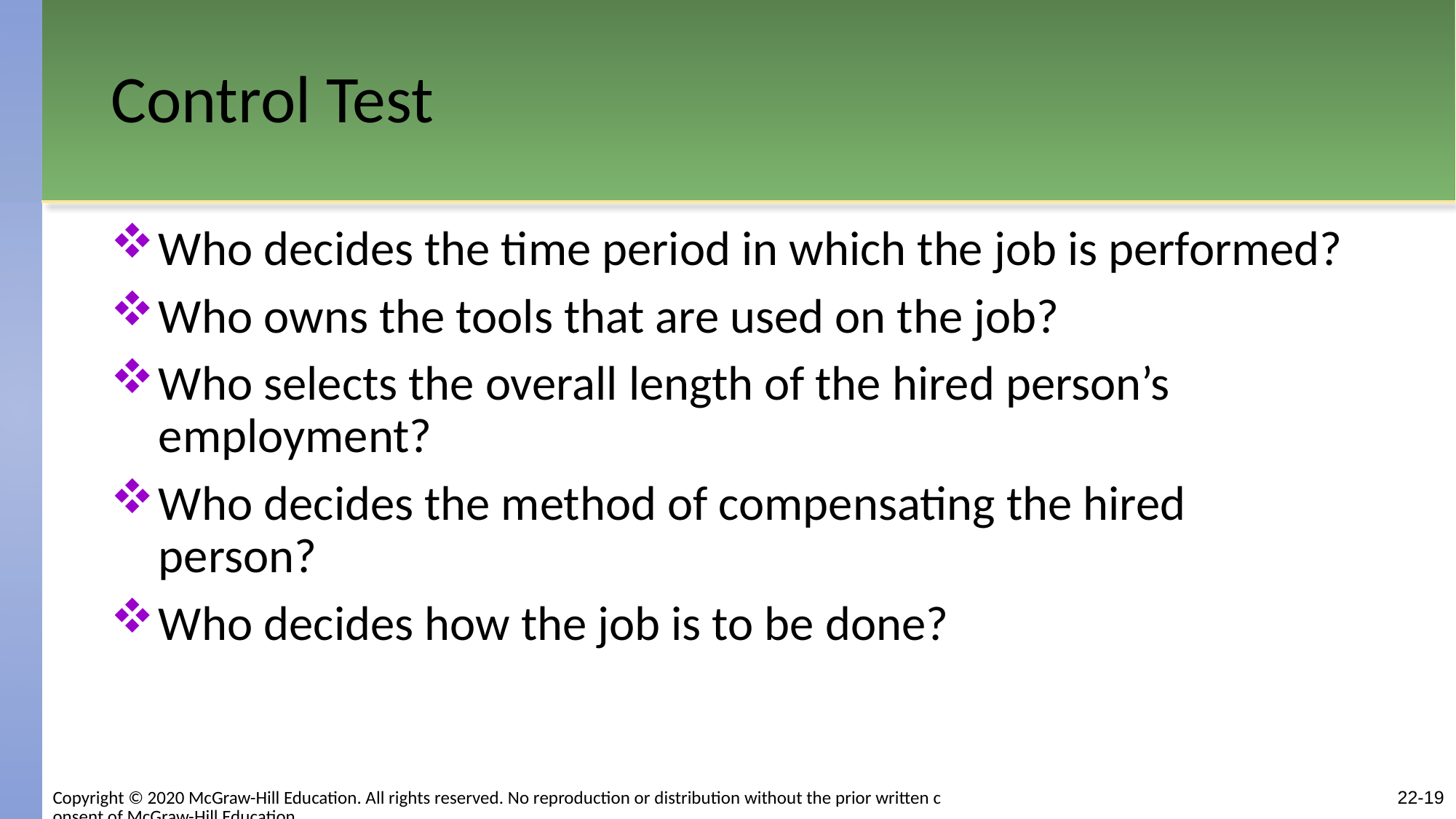

# Control Test
Who decides the time period in which the job is performed?
Who owns the tools that are used on the job?
Who selects the overall length of the hired person’s employment?
Who decides the method of compensating the hired person?
Who decides how the job is to be done?
22-19
Copyright © 2020 McGraw-Hill Education. All rights reserved. No reproduction or distribution without the prior written consent of McGraw-Hill Education.